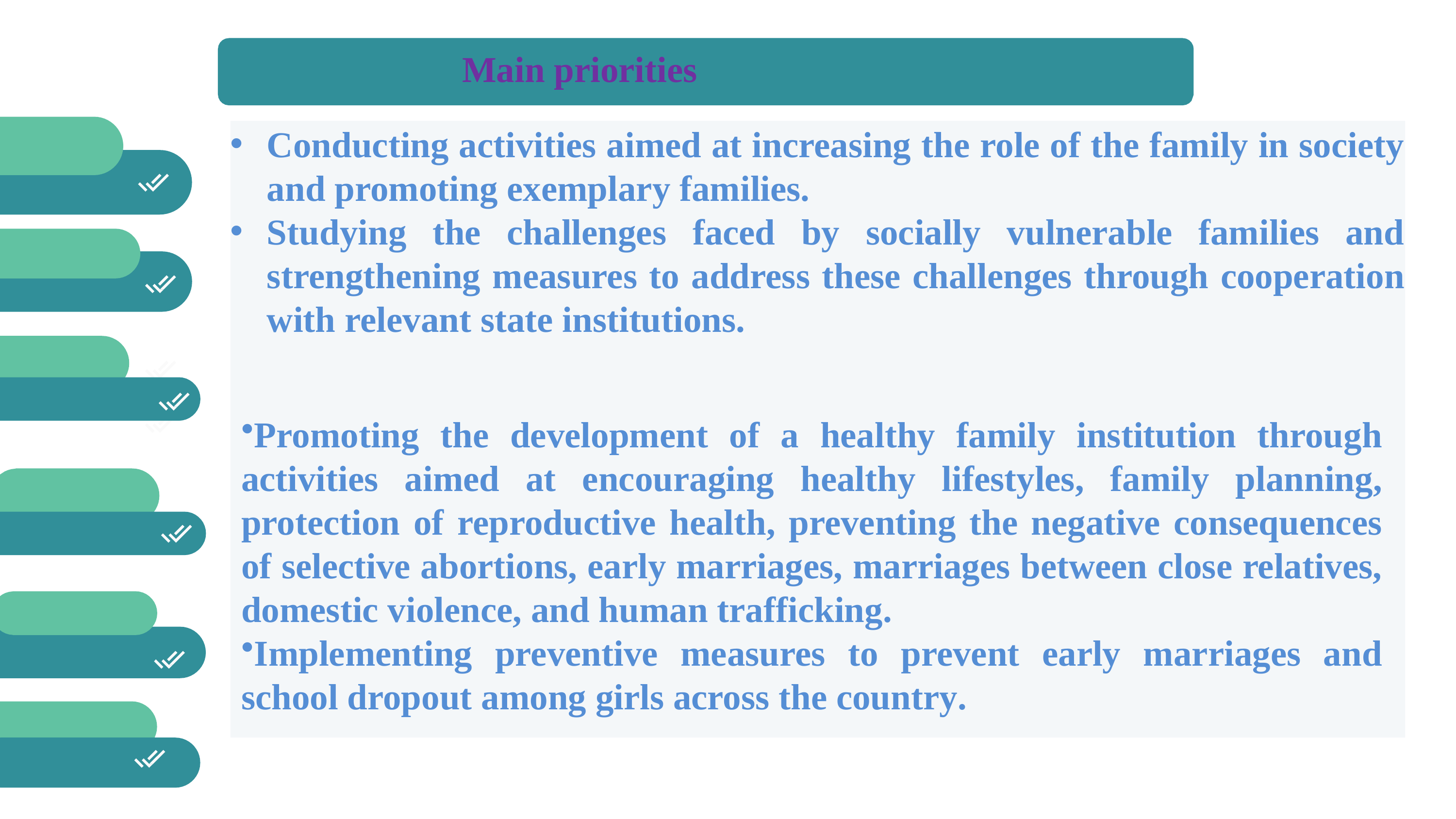

# Main priorities

Conducting activities aimed at increasing the role of the family in society and promoting exemplary families.
Studying the challenges faced by socially vulnerable families and strengthening measures to address these challenges through cooperation with relevant state institutions.

Promoting the development of a healthy family institution through activities aimed at encouraging healthy lifestyles, family planning, protection of reproductive health, preventing the negative consequences of selective abortions, early marriages, marriages between close relatives, domestic violence, and human trafficking.
Implementing preventive measures to prevent early marriages and school dropout among girls across the country.